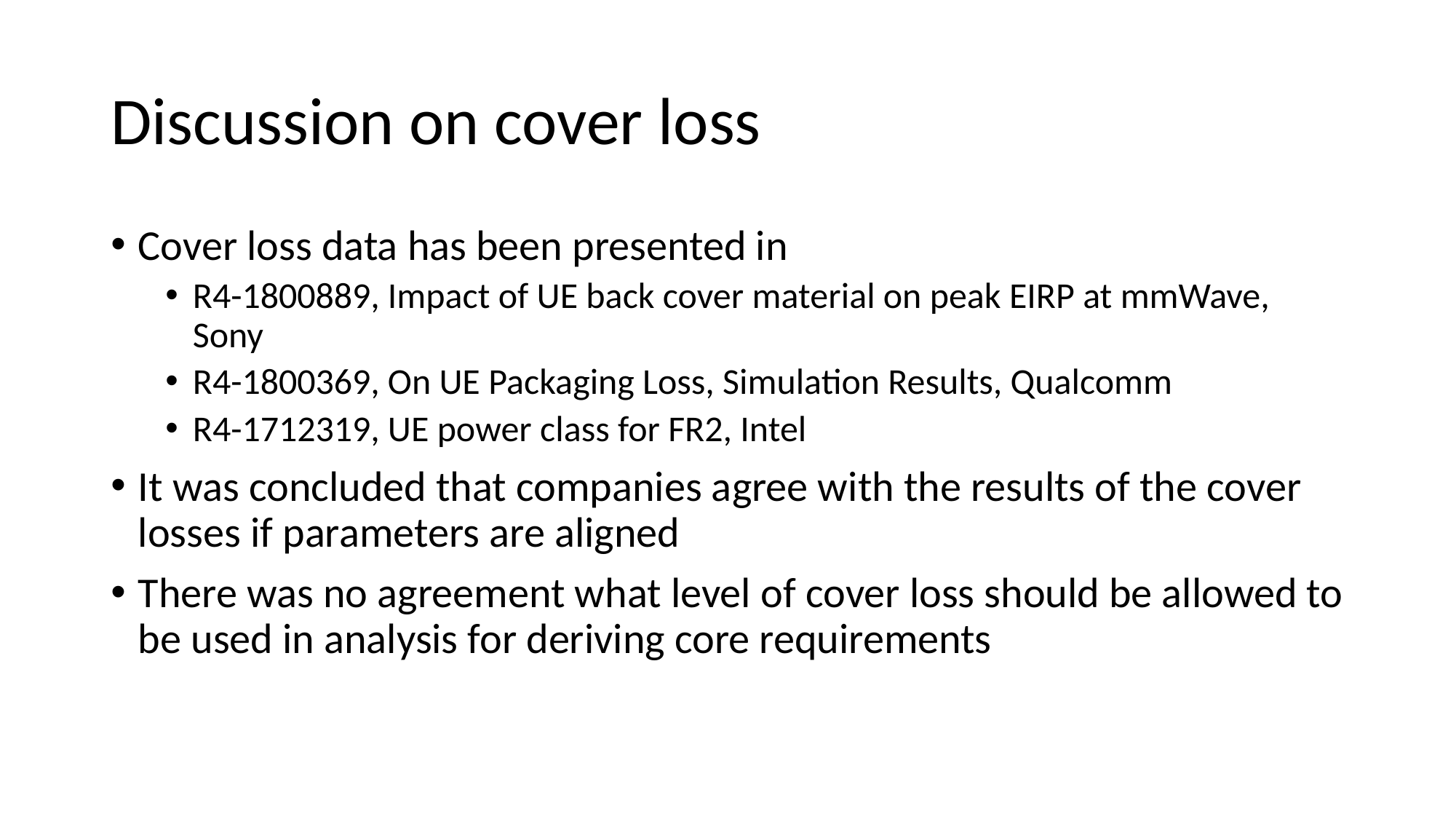

# Discussion on cover loss
Cover loss data has been presented in
R4-1800889, Impact of UE back cover material on peak EIRP at mmWave, Sony
R4-1800369, On UE Packaging Loss, Simulation Results, Qualcomm
R4-1712319, UE power class for FR2, Intel
It was concluded that companies agree with the results of the cover losses if parameters are aligned
There was no agreement what level of cover loss should be allowed to be used in analysis for deriving core requirements